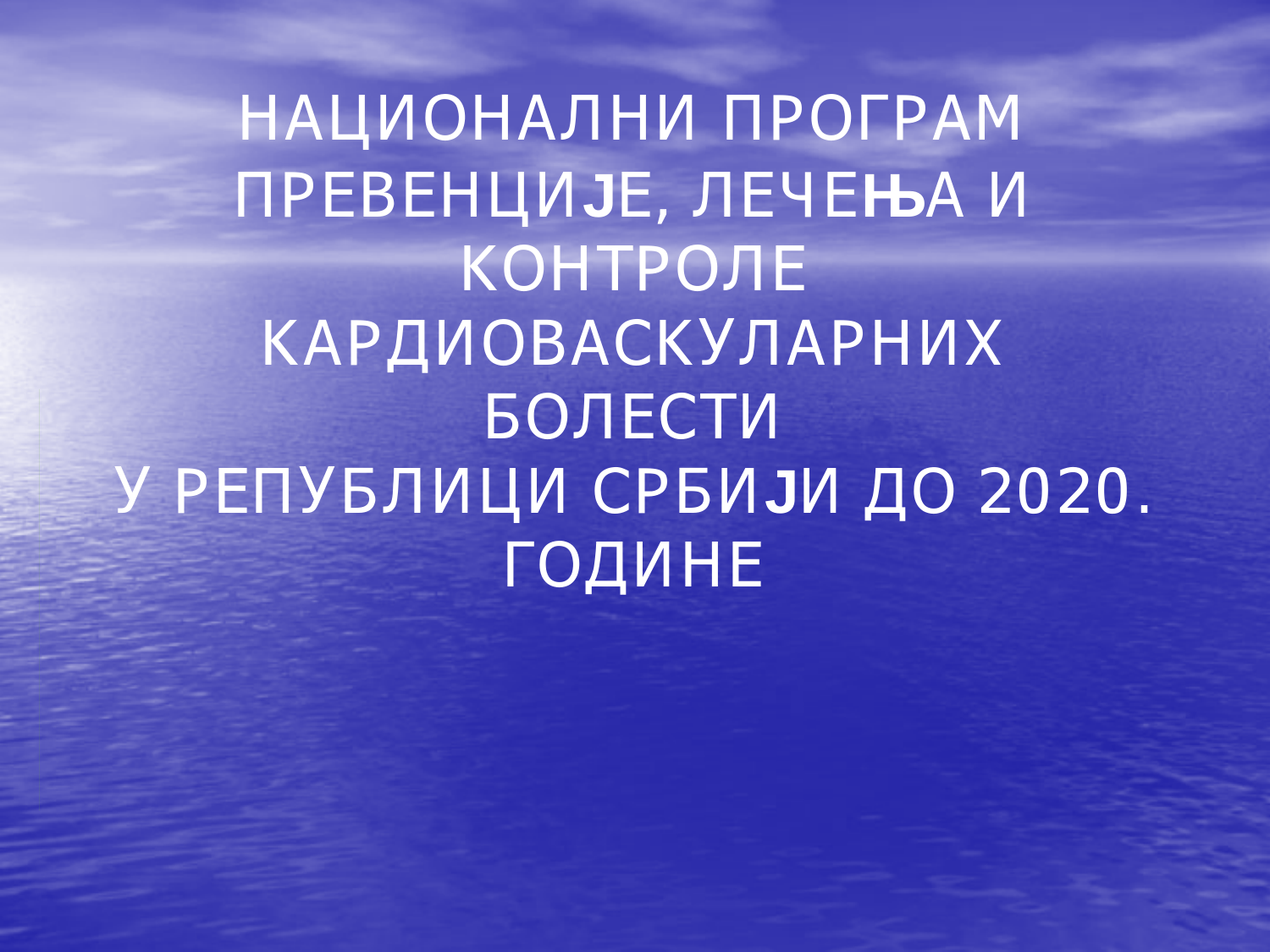

# НАЦИОНАЛНИ ПРОГРАМ ПРЕВЕНЦИЈЕ, ЛЕЧЕЊА И КОНТРОЛЕ KАРДИОВАСКУЛАРНИХ БОЛЕСТИ У РЕПУБЛИЦИ СРБИЈИ ДО 2020. ГОДИНЕ